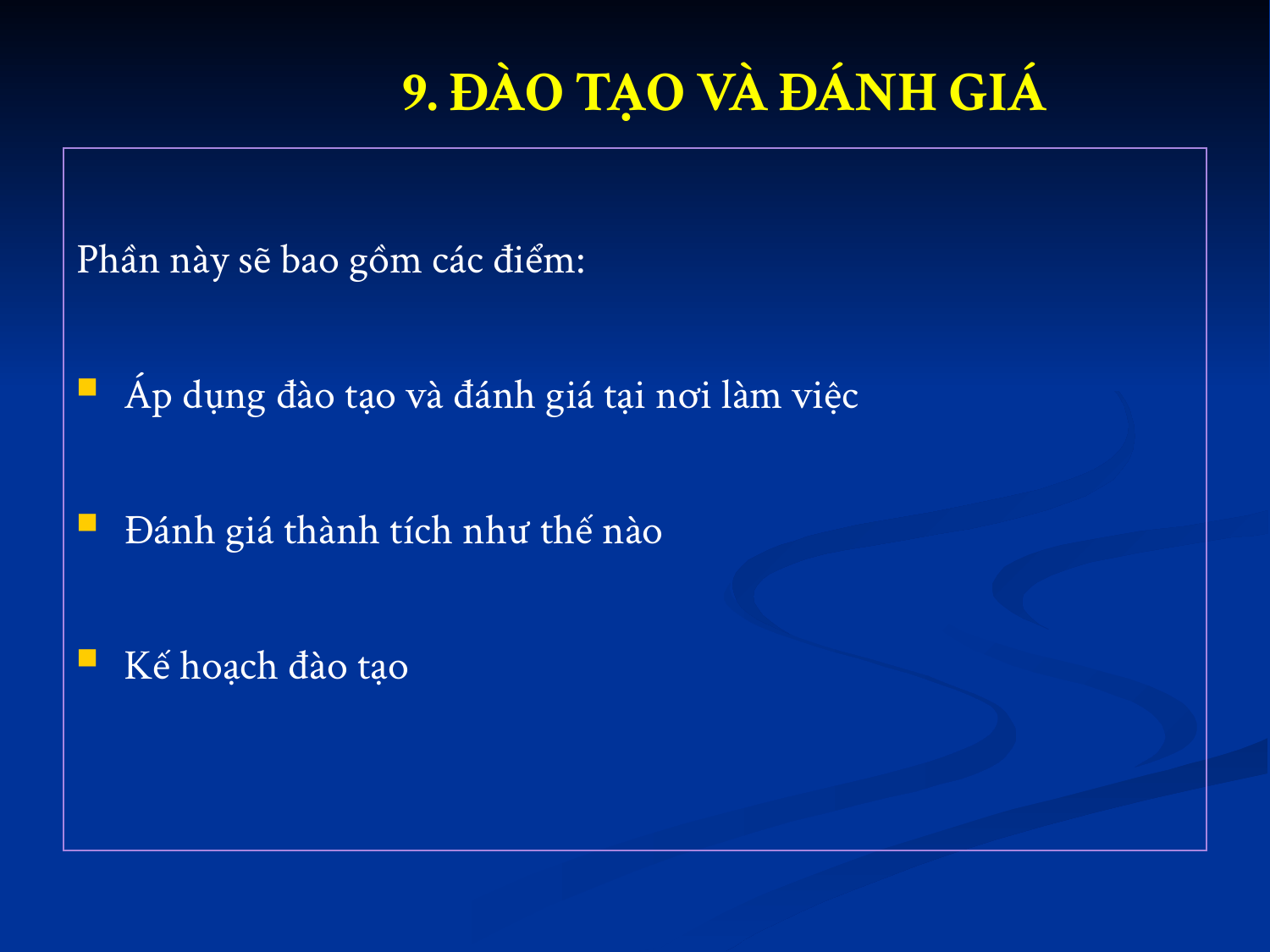

# 9. ĐÀO TẠO VÀ ĐÁNH GIÁ
Phần này sẽ bao gồm các điểm:
Áp dụng đào tạo và đánh giá tại nơi làm việc
Đánh giá thành tích như thế nào
Kế hoạch đào tạo